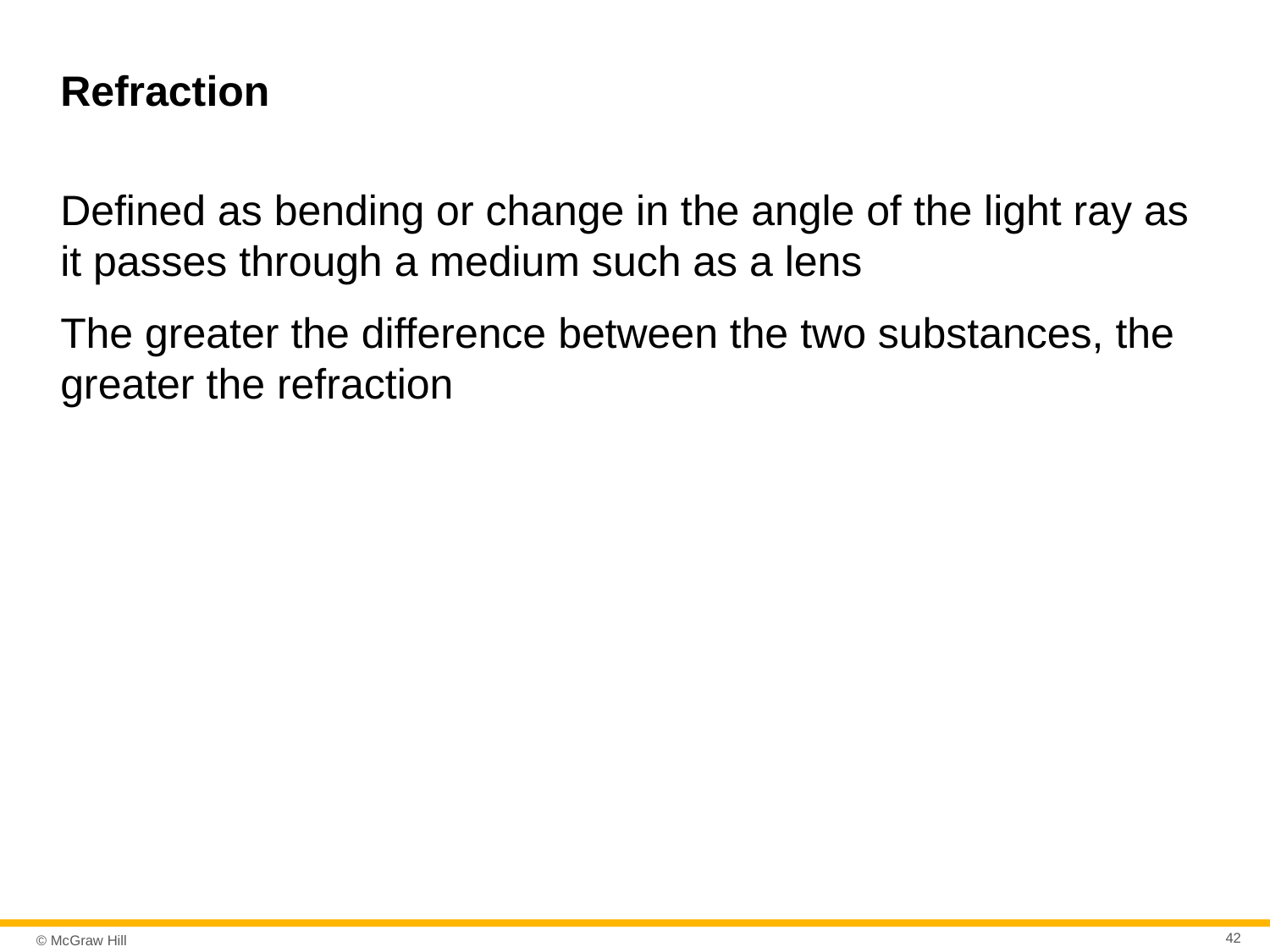

# Refraction
Defined as bending or change in the angle of the light ray as it passes through a medium such as a lens
The greater the difference between the two substances, the greater the refraction